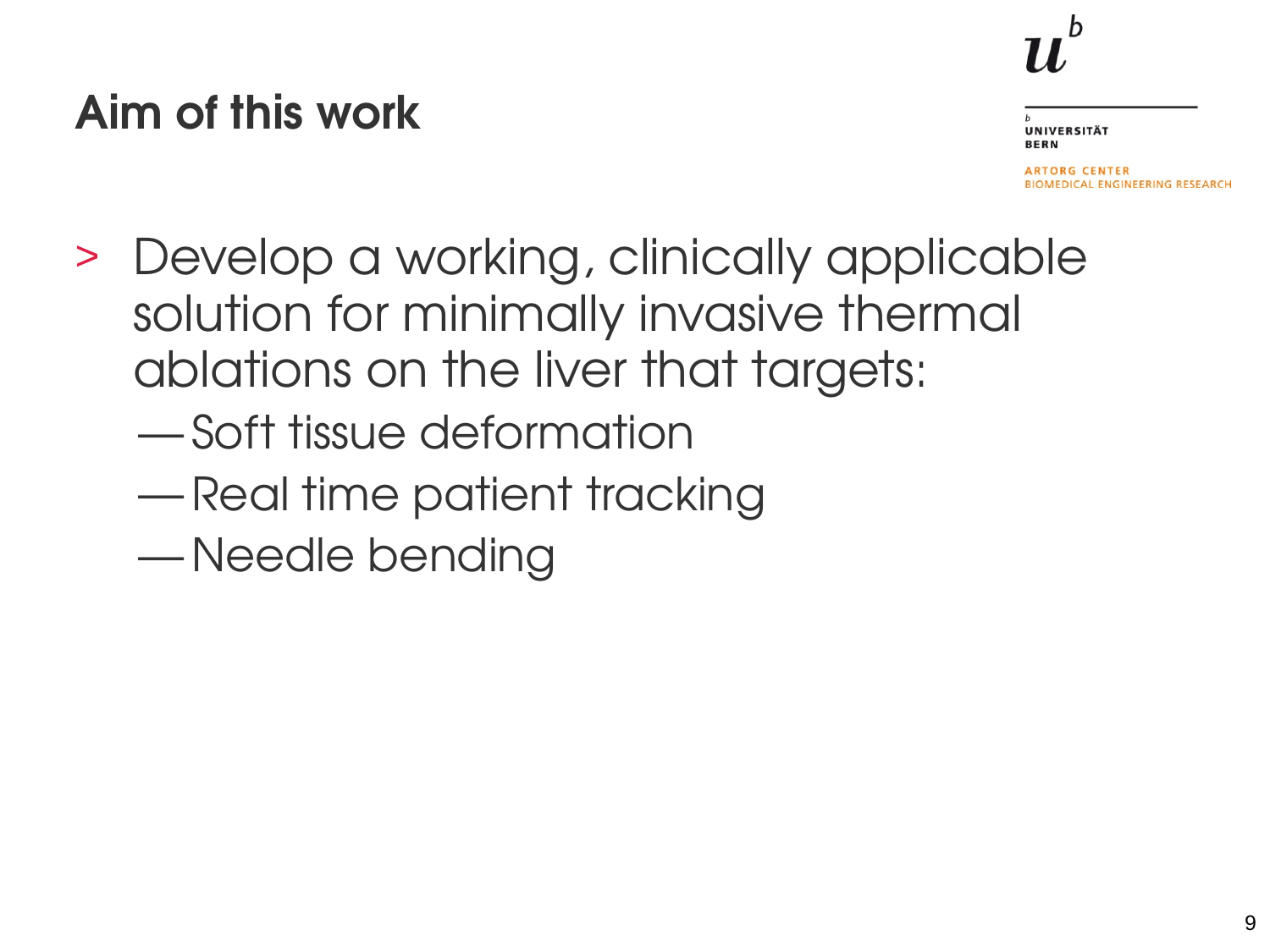

# Aim of this work
Develop a working, clinically applicable solution for minimally invasive thermal ablations on the liver that targets:
Soft tissue deformation
Real time patient tracking
Needle bending
9